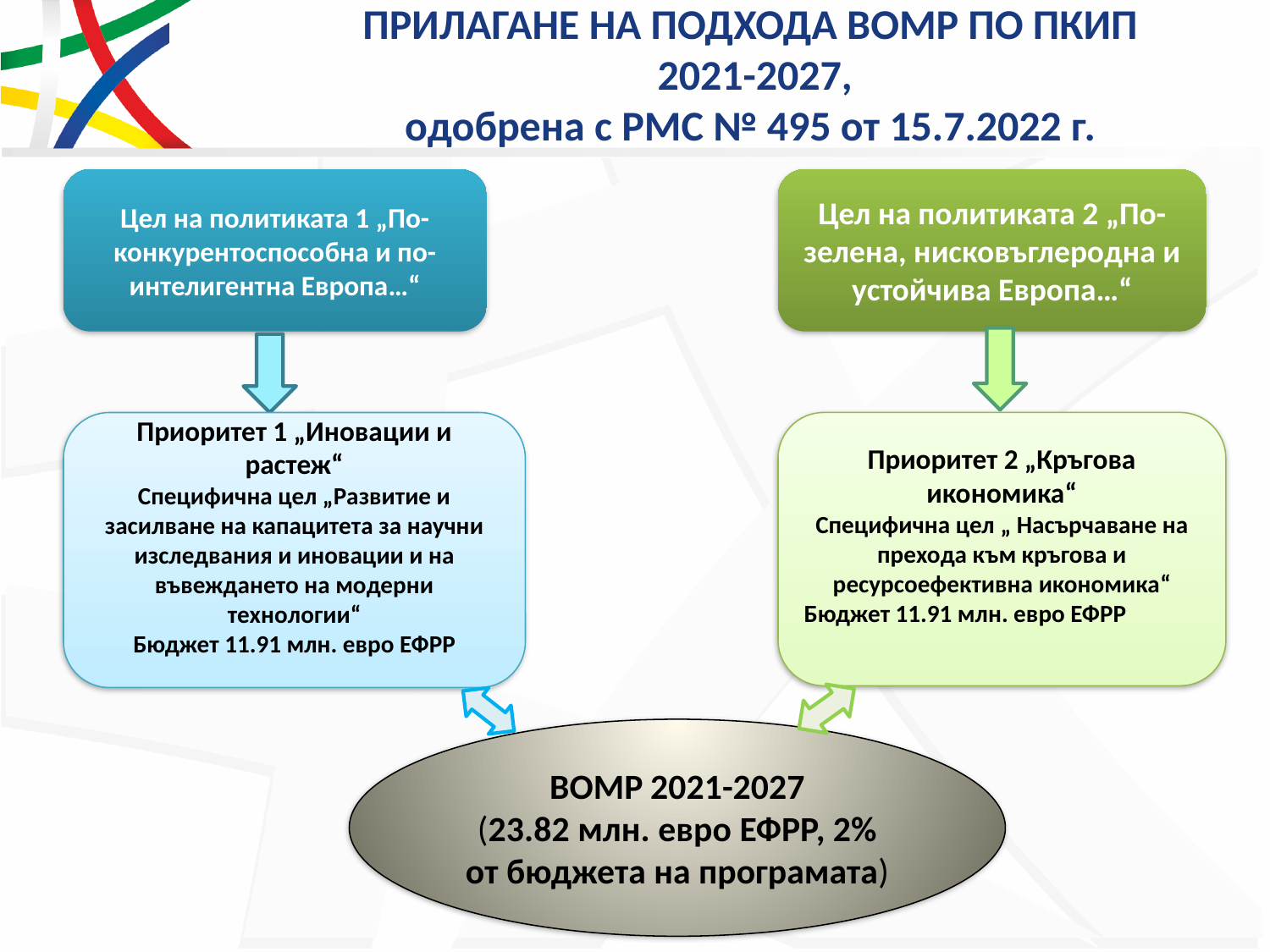

# ПРИЛАГАНЕ НА ПОДХОДА ВОМР ПО ПКИП 2021-2027, одобрена с РМС № 495 от 15.7.2022 г.
Цел на политиката 1 „По-конкурентоспособна и по-интелигентна Европа…“
Цел на политиката 2 „По-зелена, нисковъглеродна и устойчива Европа…“

Приоритет 1 „Иновации и растеж“
Специфична цел „Развитие и засилване на капацитета за научни изследвания и иновации и на въвеждането на модерни технологии“
Бюджет 11.91 млн. евро ЕФРР

Приоритет 2 „Кръгова икономика“
Специфична цел „ Насърчаване на прехода към кръгова и ресурсоефективна икономика“
Бюджет 11.91 млн. евро ЕФРР

ВОМР 2021-2027
(23.82 млн. евро ЕФРР, 2% от бюджета на програмата)